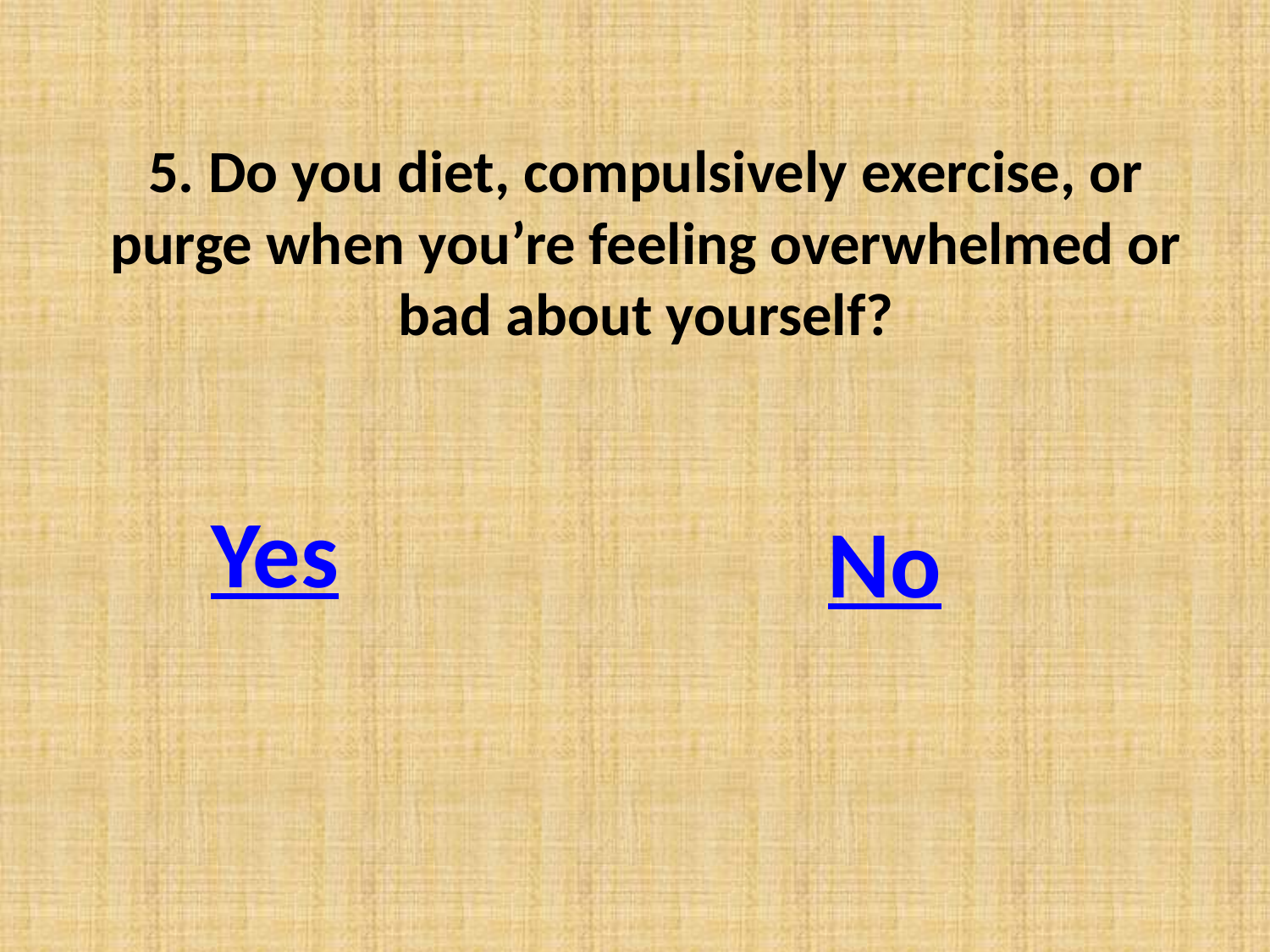

# 5. Do you diet, compulsively exercise, or purge when you’re feeling overwhelmed or bad about yourself?
Yes
No